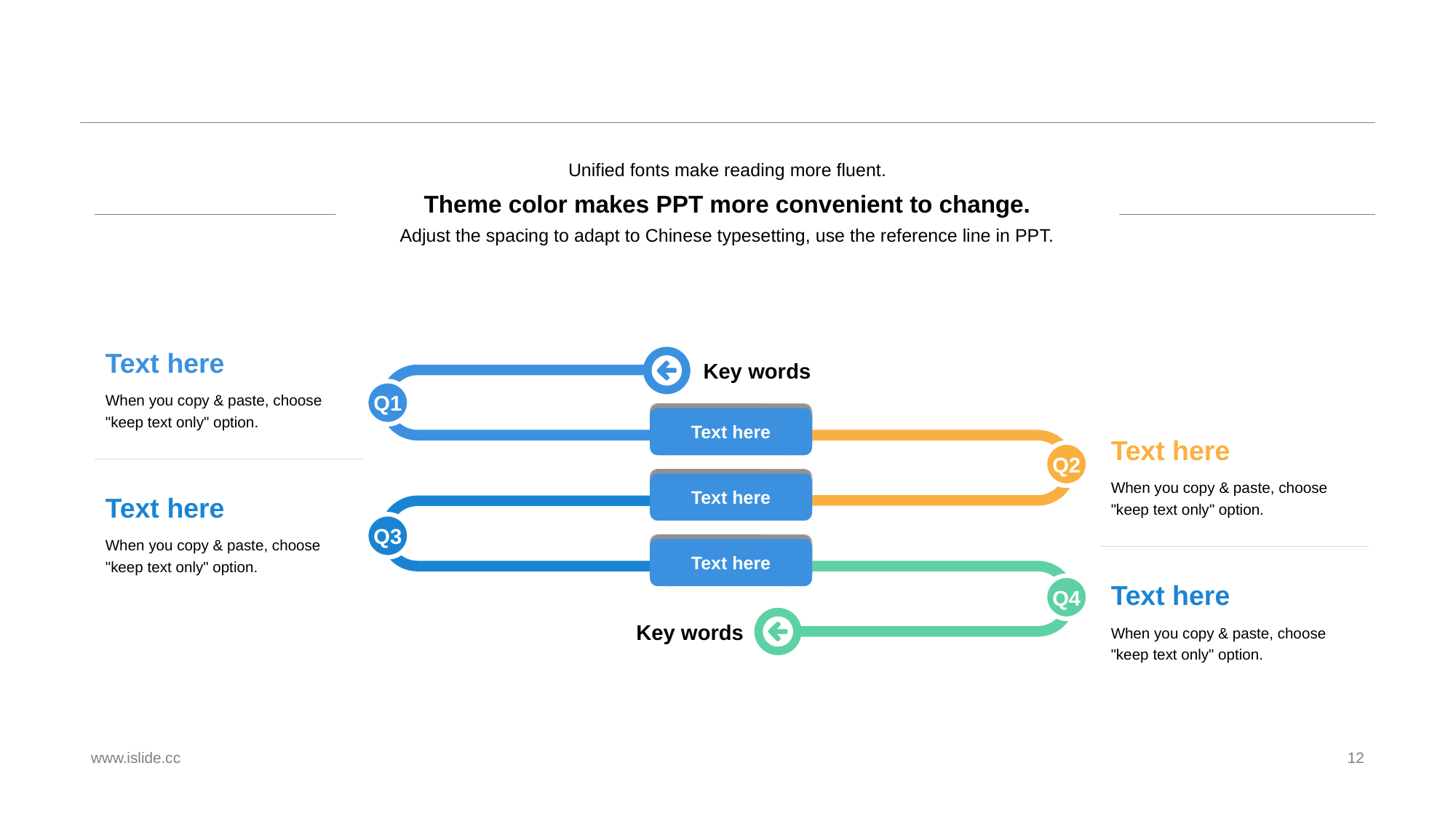

#
Unified fonts make reading more fluent.
Theme color makes PPT more convenient to change.
Adjust the spacing to adapt to Chinese typesetting, use the reference line in PPT.

Text here

Key words

Q1
When you copy & paste, choose "keep text only" option.

Text here
Text here
Q2

When you copy & paste, choose "keep text only" option.
Text here
Text here
Q3
When you copy & paste, choose "keep text only" option.
Text here
Text here
Q4

Key words
When you copy & paste, choose "keep text only" option.

www.islide.cc
12